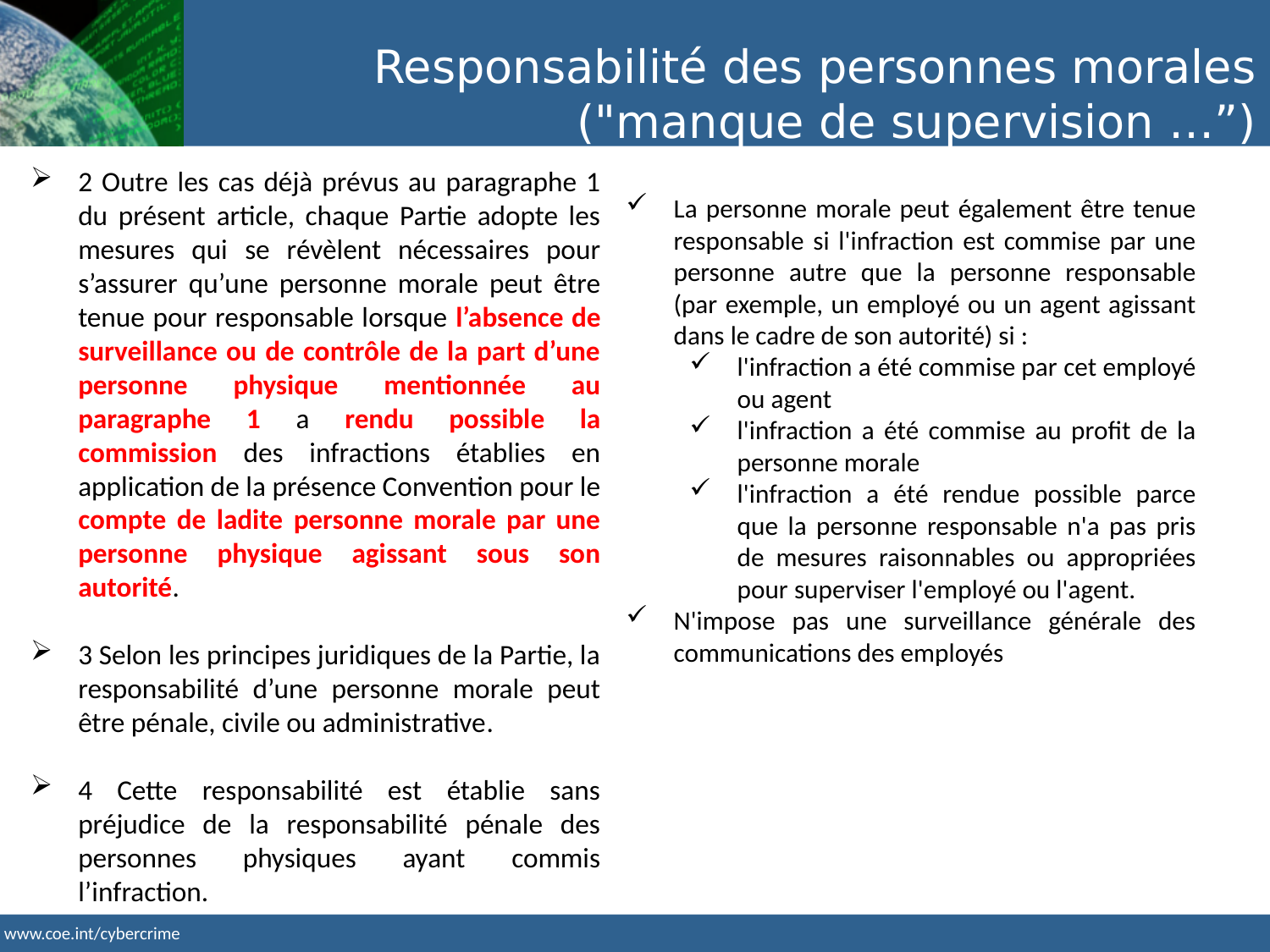

Responsabilité des personnes morales ("manque de supervision …”)
2 Outre les cas déjà prévus au paragraphe 1 du présent article, chaque Partie adopte les mesures qui se révèlent nécessaires pour s’assurer qu’une personne morale peut être tenue pour responsable lorsque l’absence de surveillance ou de contrôle de la part d’une personne physique mentionnée au paragraphe 1 a rendu possible la commission des infractions établies en application de la présence Convention pour le compte de ladite personne morale par une personne physique agissant sous son autorité.

3 Selon les principes juridiques de la Partie, la responsabilité d’une personne morale peut être pénale, civile ou administrative.

4 Cette responsabilité est établie sans préjudice de la responsabilité pénale des personnes physiques ayant commis l’infraction.
La personne morale peut également être tenue responsable si l'infraction est commise par une personne autre que la personne responsable (par exemple, un employé ou un agent agissant dans le cadre de son autorité) si :
l'infraction a été commise par cet employé ou agent
l'infraction a été commise au profit de la personne morale
l'infraction a été rendue possible parce que la personne responsable n'a pas pris de mesures raisonnables ou appropriées pour superviser l'employé ou l'agent.
N'impose pas une surveillance générale des communications des employés